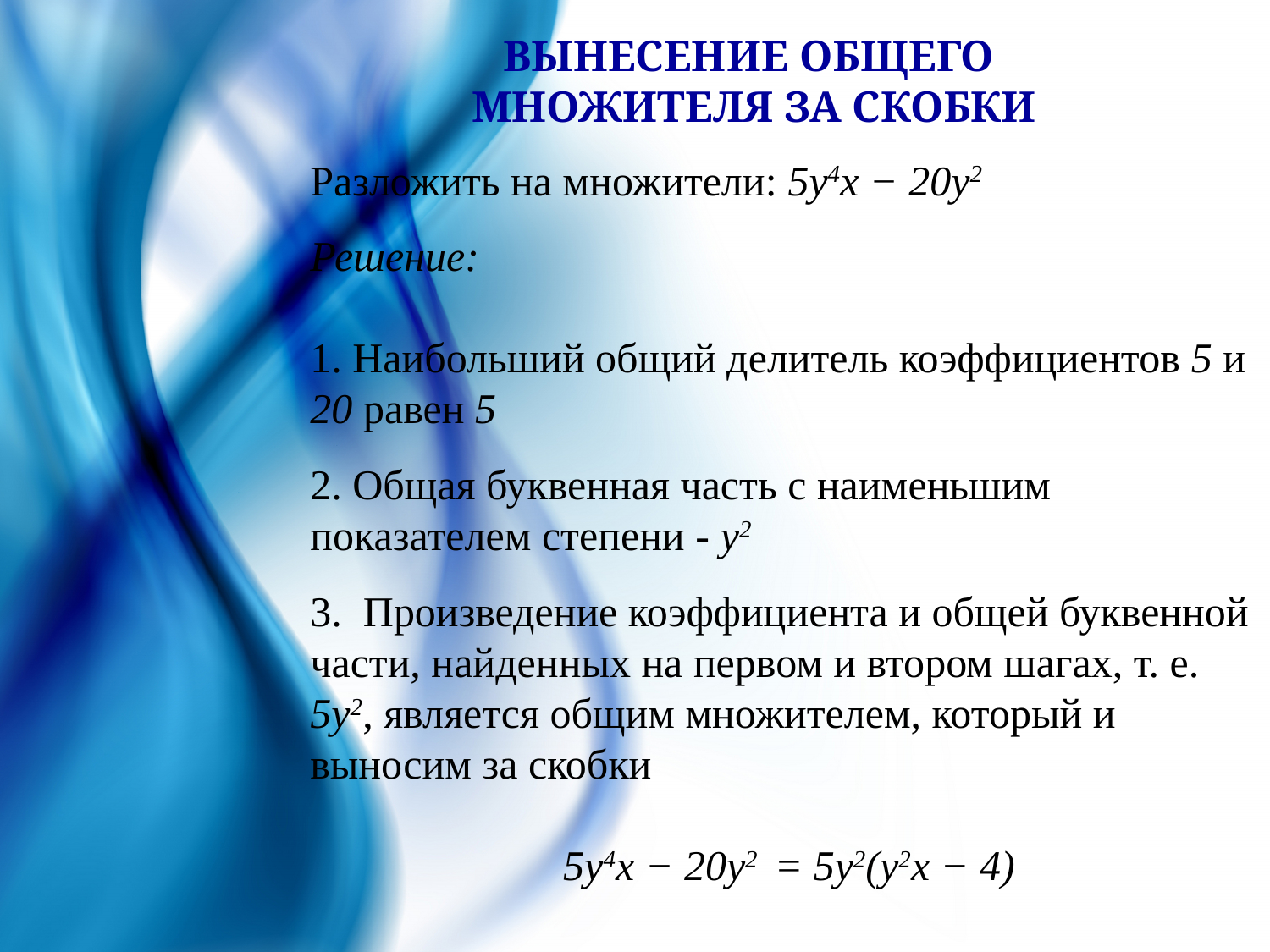

ВЫНЕСЕНИЕ ОБЩЕГО
МНОЖИТЕЛЯ ЗА СКОБКИ
Разложить на множители: 5y4x − 20y2

Решение:
1. Наибольший общий делитель коэффициентов 5 и 20 равен 5

2. Общая буквенная часть с наименьшим показателем степени - y2

3.  Произведение коэффициента и общей буквенной части, найденных на первом и втором шагах, т. е. 5y2, является общим множителем, который и выносим за скобки

 5y4x − 20y2  = 5y2(y2x − 4)